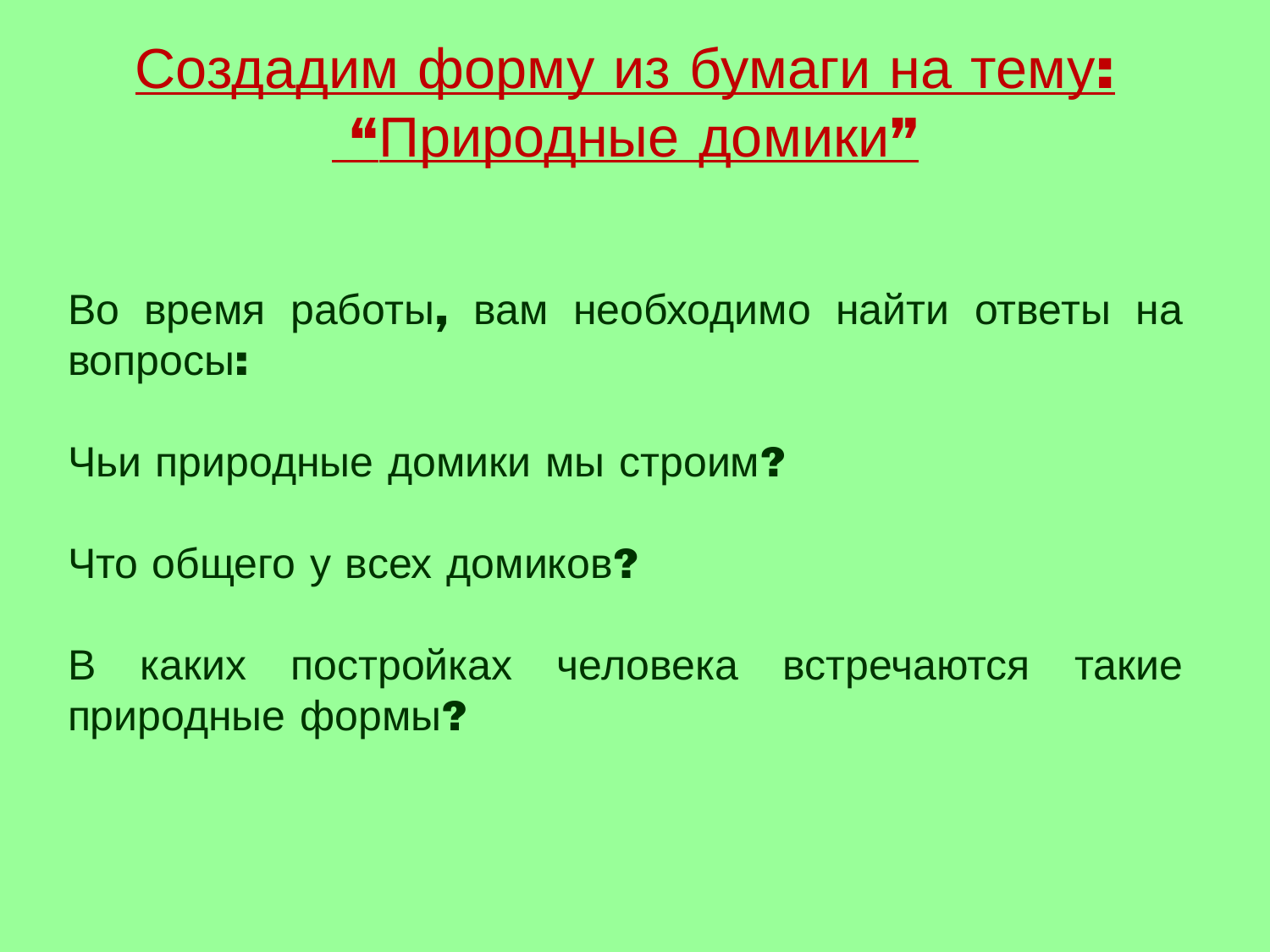

Создадим форму из бумаги на тему:
 “Природные домики”
Во время работы, вам необходимо найти ответы на вопросы:

Чьи природные домики мы строим?

Что общего у всех домиков?

В каких постройках человека встречаются такие природные формы?